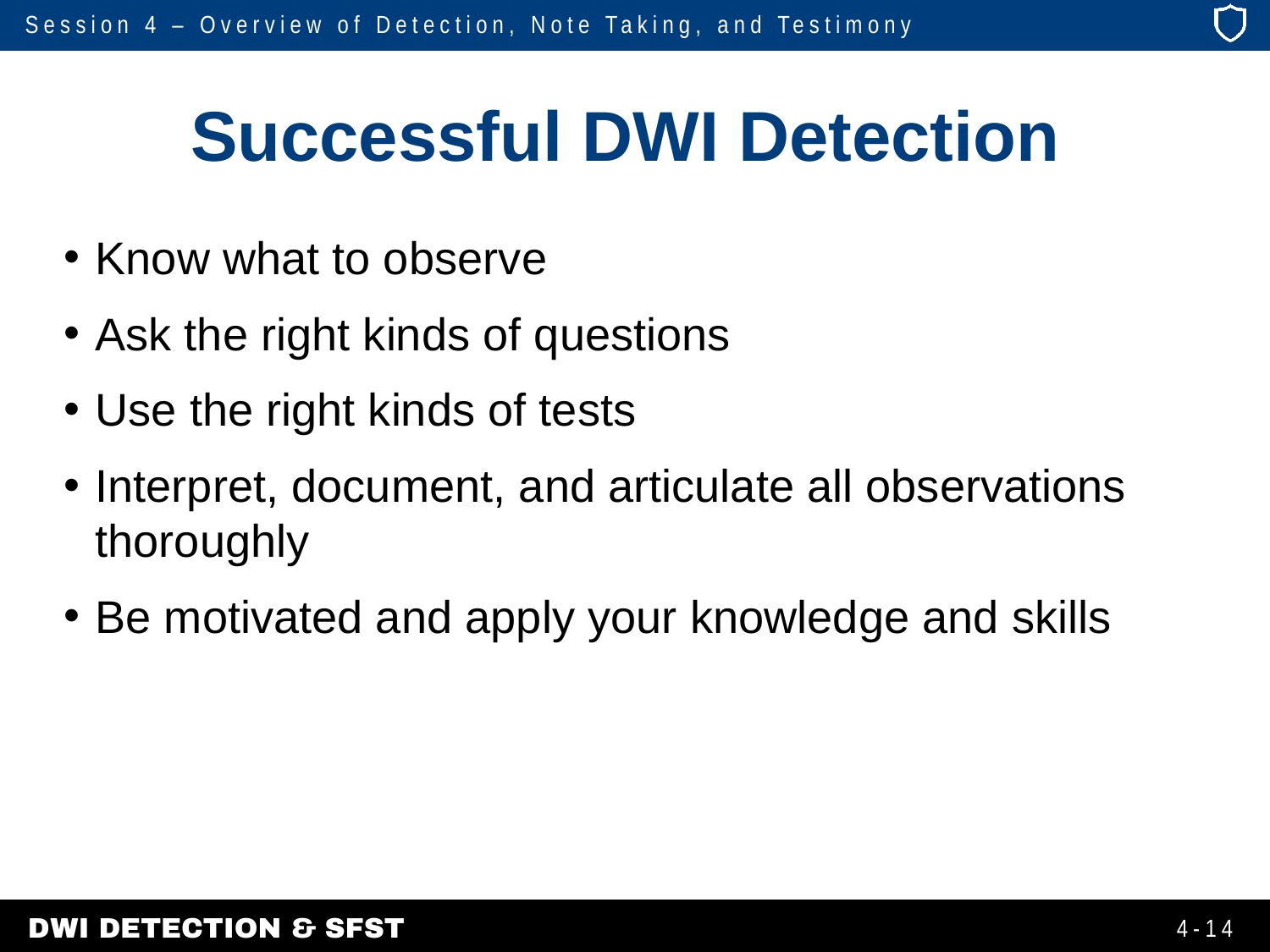

# Successful DWI Detection
Know what to observe
Ask the right kinds of questions
Use the right kinds of tests
Interpret, document, and articulate all observations thoroughly
Be motivated and apply your knowledge and skills
4-14